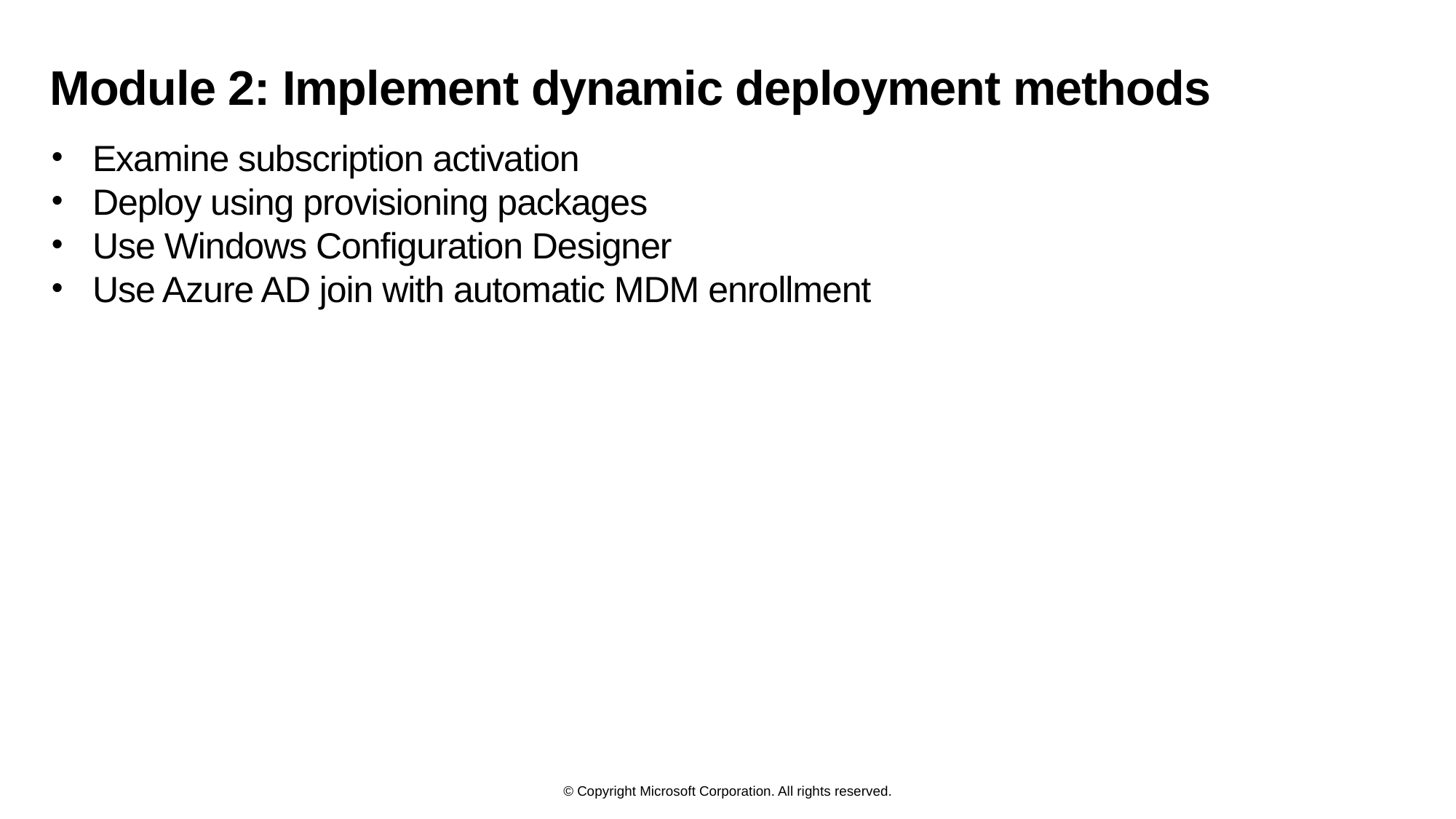

# Module 2: Implement dynamic deployment methods
Examine subscription activation
Deploy using provisioning packages
Use Windows Configuration Designer
Use Azure AD join with automatic MDM enrollment